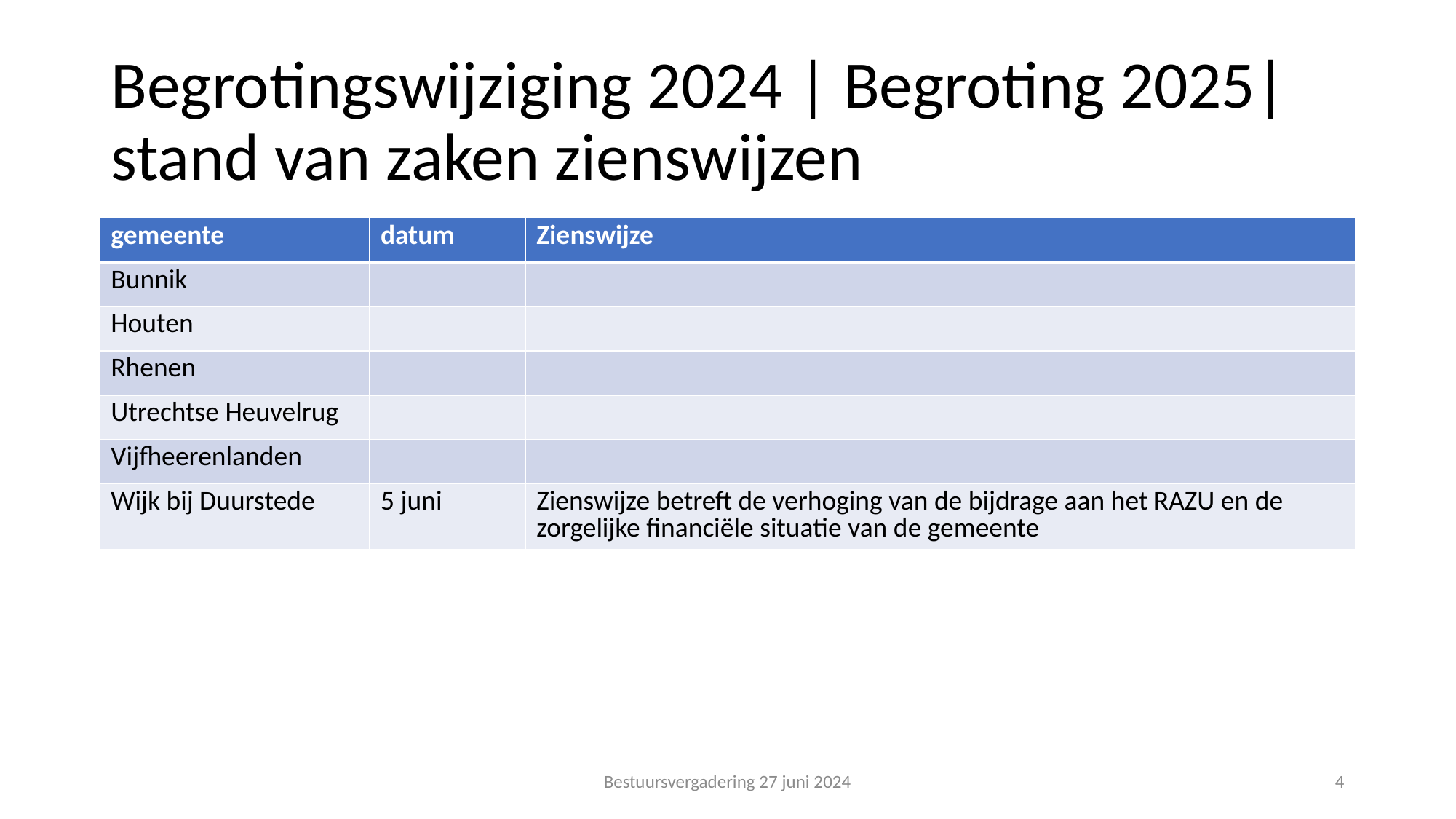

# Begrotingswijziging 2024 | Begroting 2025| stand van zaken zienswijzen
| gemeente | datum | Zienswijze |
| --- | --- | --- |
| Bunnik |  |  |
| Houten |  |  |
| Rhenen |  |  |
| Utrechtse Heuvelrug |  |  |
| Vijfheerenlanden |  |  |
| Wijk bij Duurstede | 5 juni | Zienswijze betreft de verhoging van de bijdrage aan het RAZU en de zorgelijke financiële situatie van de gemeente |
Bestuursvergadering 27 juni 2024
4